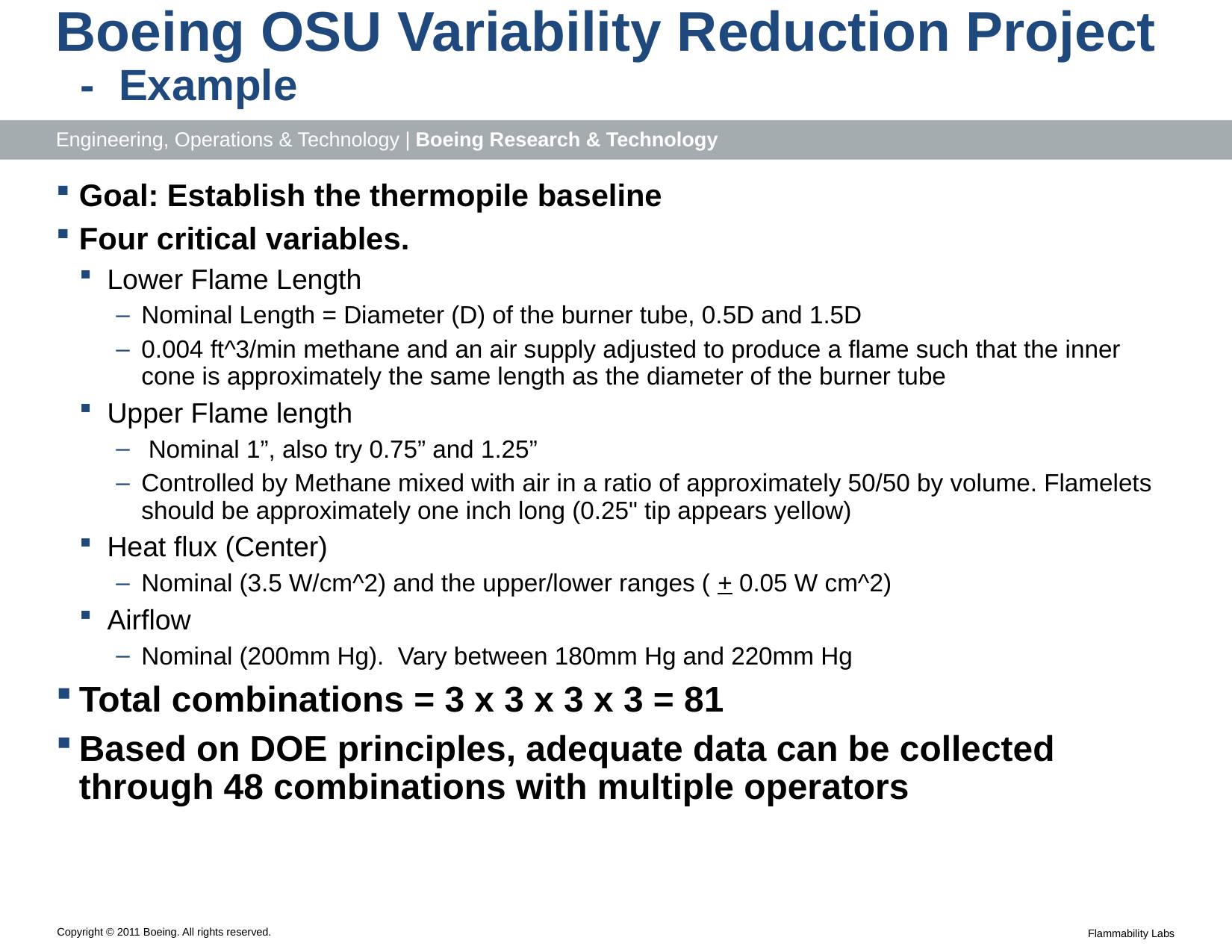

# Boeing OSU Variability Reduction Project -  Example
Goal: Establish the thermopile baseline
Four critical variables.
Lower Flame Length
Nominal Length = Diameter (D) of the burner tube, 0.5D and 1.5D
0.004 ft^3/min methane and an air supply adjusted to produce a flame such that the inner cone is approximately the same length as the diameter of the burner tube
Upper Flame length
 Nominal 1”, also try 0.75” and 1.25”
Controlled by Methane mixed with air in a ratio of approximately 50/50 by volume. Flamelets should be approximately one inch long (0.25" tip appears yellow)
Heat flux (Center)
Nominal (3.5 W/cm^2) and the upper/lower ranges ( + 0.05 W cm^2)
Airflow
Nominal (200mm Hg).  Vary between 180mm Hg and 220mm Hg
Total combinations = 3 x 3 x 3 x 3 = 81
Based on DOE principles, adequate data can be collected through 48 combinations with multiple operators
Flammability Labs